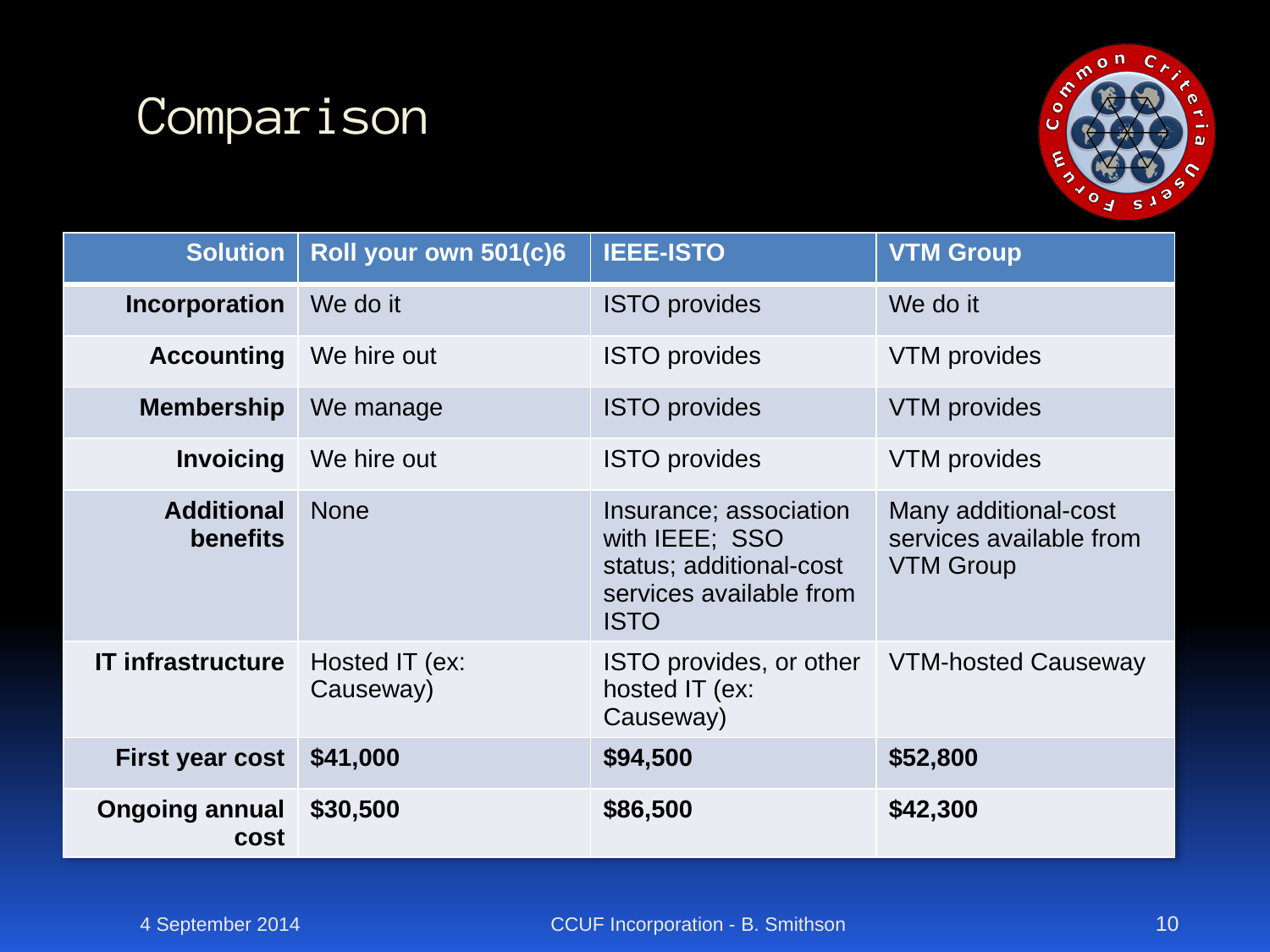

# Comparison
| Solution | Roll your own 501(c)6 | IEEE-ISTO | VTM Group |
| --- | --- | --- | --- |
| Incorporation | We do it | ISTO provides | We do it |
| Accounting | We hire out | ISTO provides | VTM provides |
| Membership | We manage | ISTO provides | VTM provides |
| Invoicing | We hire out | ISTO provides | VTM provides |
| Additional benefits | None | Insurance; association with IEEE; SSO status; additional-cost services available from ISTO | Many additional-cost services available from VTM Group |
| IT infrastructure | Hosted IT (ex: Causeway) | ISTO provides, or other hosted IT (ex: Causeway) | VTM-hosted Causeway |
| First year cost | $41,000 | $94,500 | $52,800 |
| Ongoing annual cost | $30,500 | $86,500 | $42,300 |
4 September 2014
CCUF Incorporation - B. Smithson
10